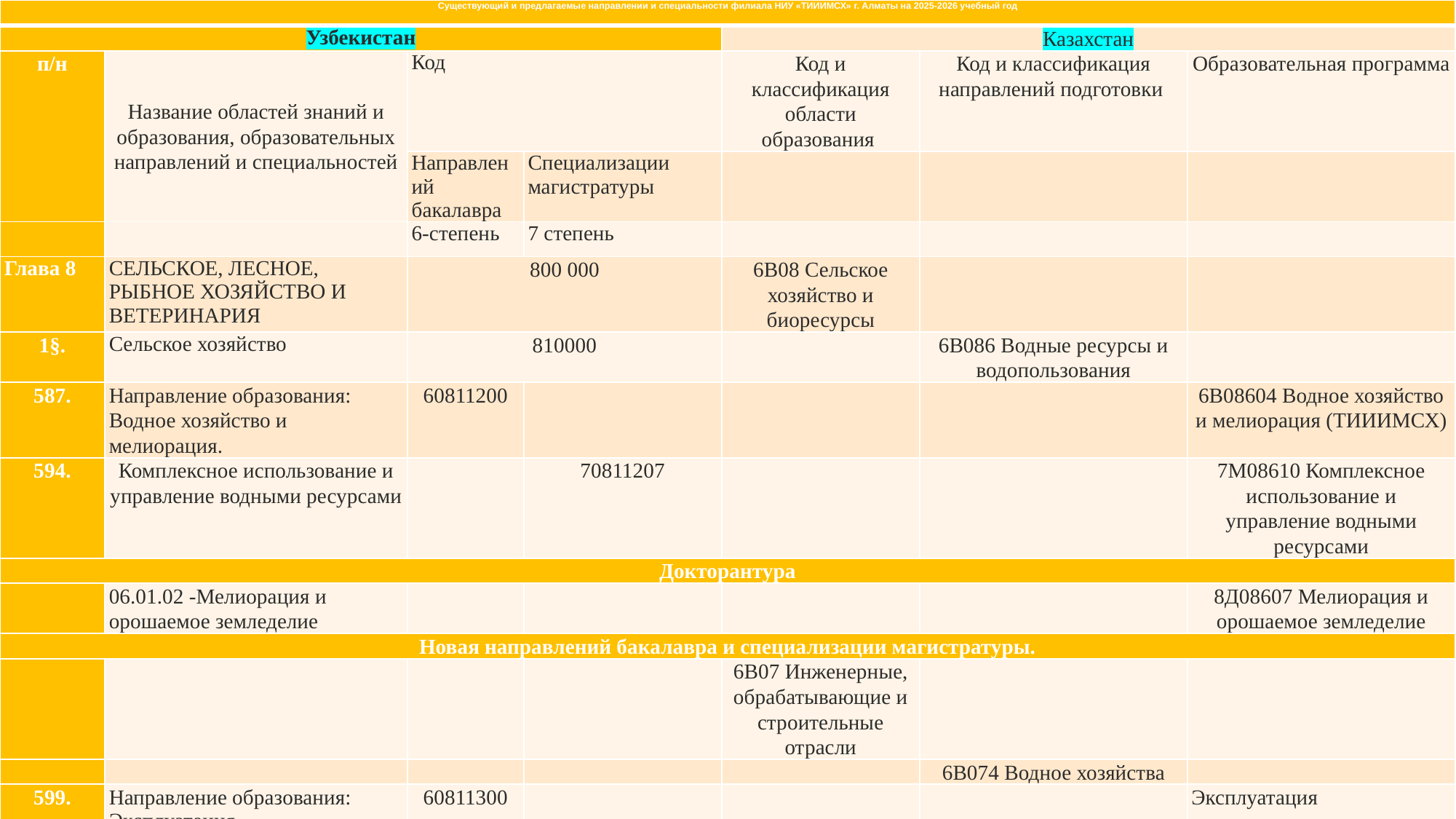

| Существующий и предлагаемые направлении и специальности филиала НИУ «ТИИИМСХ» г. Алматы на 2025-2026 учебный год |  |  |  |  |  |  |
| --- | --- | --- | --- | --- | --- | --- |
| Узбекистан |  |  |  | Казахстан |  |  |
| п/н | Название областей знаний и образования, образовательных направлений и специальностей | Код |  | Код и классификация области образования | Код и классификация направлений подготовки | Образовательная программа |
|  |  | Направлений бакалавра | Специализации магистратуры |  |  |  |
|  |  | 6-степень | 7 степень |  |  |  |
| Глава 8 | СЕЛЬСКОЕ, ЛЕСНОЕ, РЫБНОЕ ХОЗЯЙСТВО И ВЕТЕРИНАРИЯ | 800 000 |  | 6В08 Сельское хозяйство и биоресурсы |  |  |
| 1§. | Сельское хозяйство | 810000 |  |  | 6В086 Водные ресурсы и водопользования |  |
| 587. | Направление образования: Водное хозяйство и мелиорация. | 60811200 |  |  |  | 6В08604 Водное хозяйство и мелиорация (ТИИИМСХ) |
| 594. | Комплексное использование и управление водными ресурсами |  | 70811207 |  |  | 7М08610 Комплексное использование и управление водными ресурсами |
| Докторантура |  |  |  |  |  |  |
|  | 06.01.02 -Мелиорация и орошаемое земледелие |  |  |  |  | 8Д08607 Мелиорация и орошаемое земледелие |
| Новая направлений бакалавра и специализации магистратуры. |  |  |  |  |  |  |
|  |  |  |  | 6В07 Инженерные, обрабатывающие и строительные отрасли |  |  |
|  |  |  |  |  | 6В074 Водное хозяйства |  |
| 599. | Направление образования: Эксплуатация гидротехнических сооружений и насосных станций | 60811300 |  |  |  | Эксплуатация гидротехнических сооружений и насосных станций |
| 600. | Эксплуатация гидротехнических сооружений, их надежность и безопасность |  | 70811301 |  |  | Эксплуатация гидротехнических сооружений, их надежность и безопасность |
|  | Докторантура |  |  |  |  |  |
|  | 05.09.06 –Гидротехническое и мелиоративное строительство |  |  |  |  | 05.09.06 –Гидротехническое и мелиоративное строительство |
#